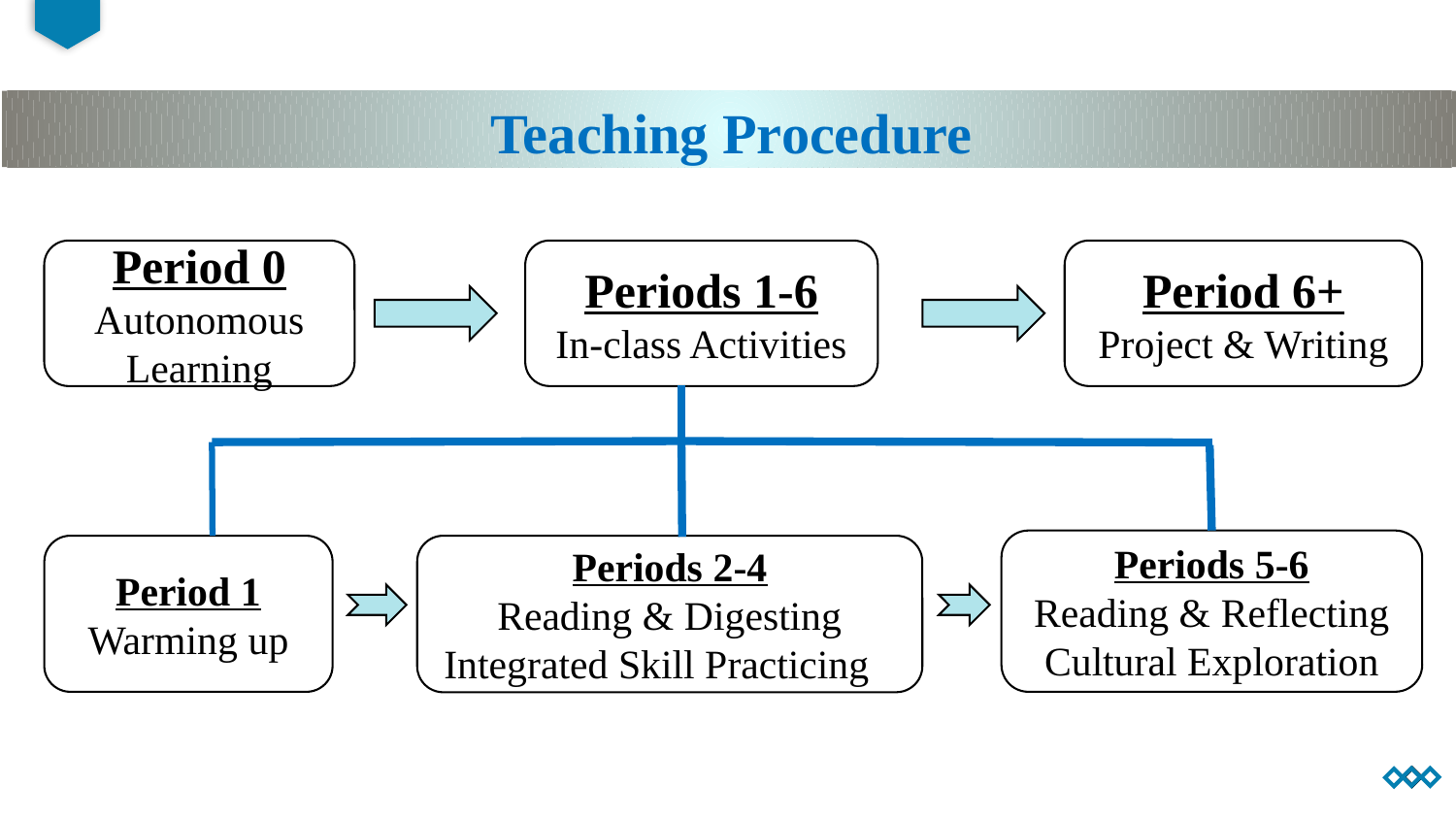

# Teaching Procedure
Period 0
Autonomous Learning
Periods 1-6
In-class Activities
Period 6+
Project & Writing

Periods 5-6
Reading & Reflecting
Cultural Exploration
Period 1
Warming up

Periods 2-4
Reading & Digesting
Integrated Skill Practicingls Practicing